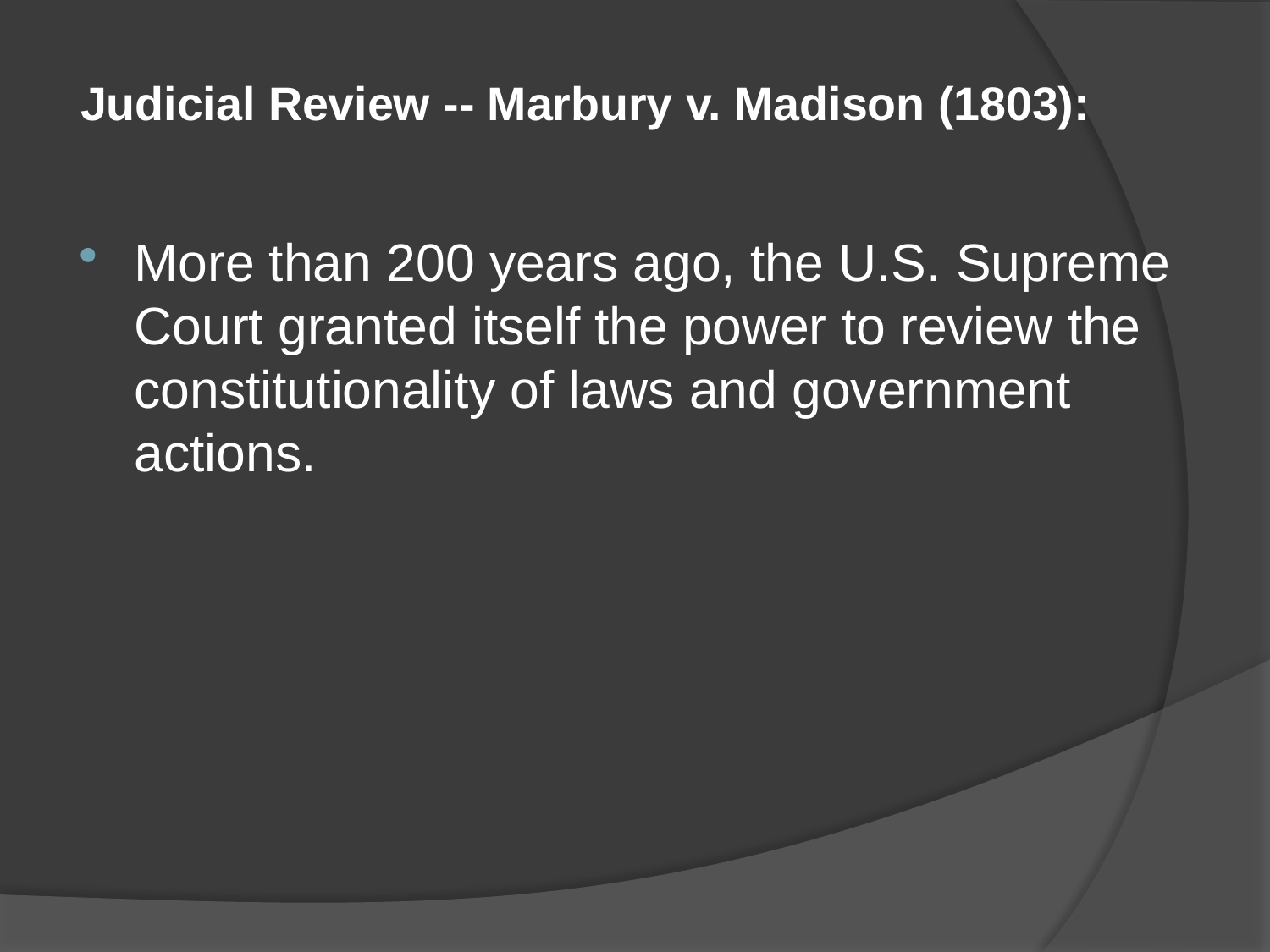

# Judicial Review -- Marbury v. Madison (1803):
More than 200 years ago, the U.S. Supreme Court granted itself the power to review the constitutionality of laws and government actions.